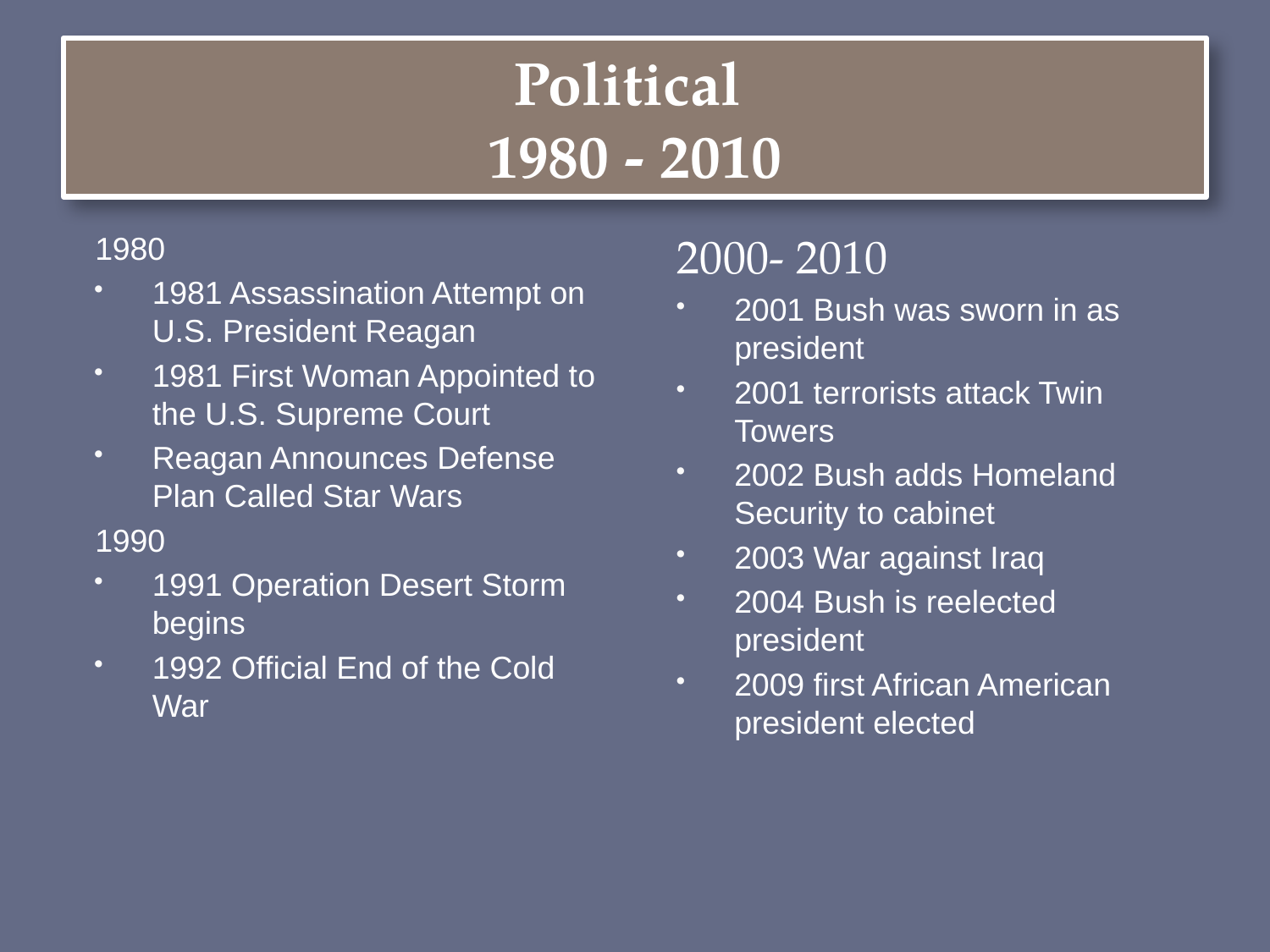

# Political 1980 - 2010
1980
1981 Assassination Attempt on U.S. President Reagan
1981 First Woman Appointed to the U.S. Supreme Court
Reagan Announces Defense Plan Called Star Wars
1990
1991 Operation Desert Storm begins
1992 Official End of the Cold War

2000- 2010
2001 Bush was sworn in as president
2001 terrorists attack Twin Towers
2002 Bush adds Homeland Security to cabinet
2003 War against Iraq
2004 Bush is reelected president
2009 first African American president elected